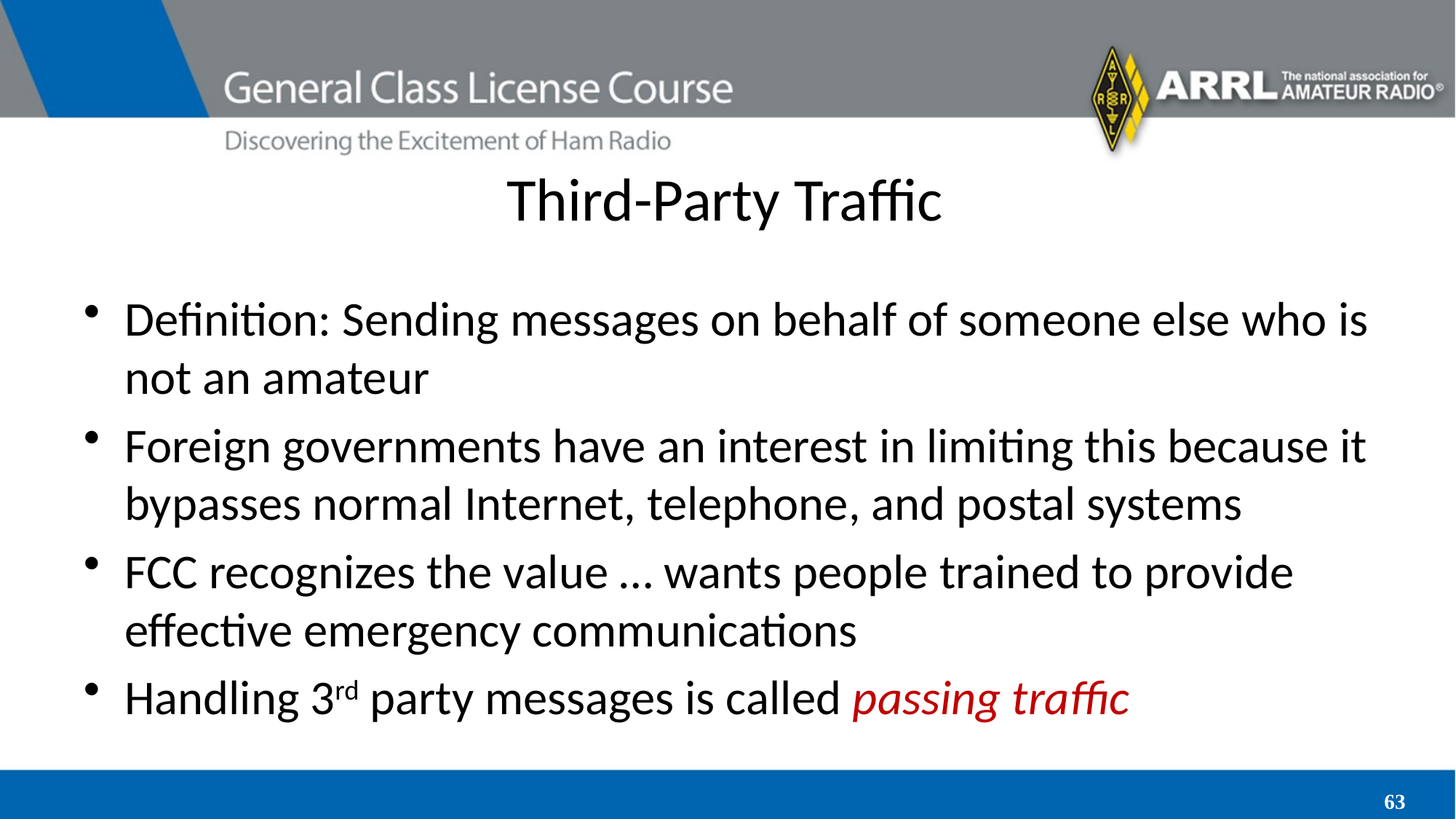

# Third-Party Traffic
Definition: Sending messages on behalf of someone else who is not an amateur
Foreign governments have an interest in limiting this because it bypasses normal Internet, telephone, and postal systems
FCC recognizes the value … wants people trained to provide effective emergency communications
Handling 3rd party messages is called passing traffic